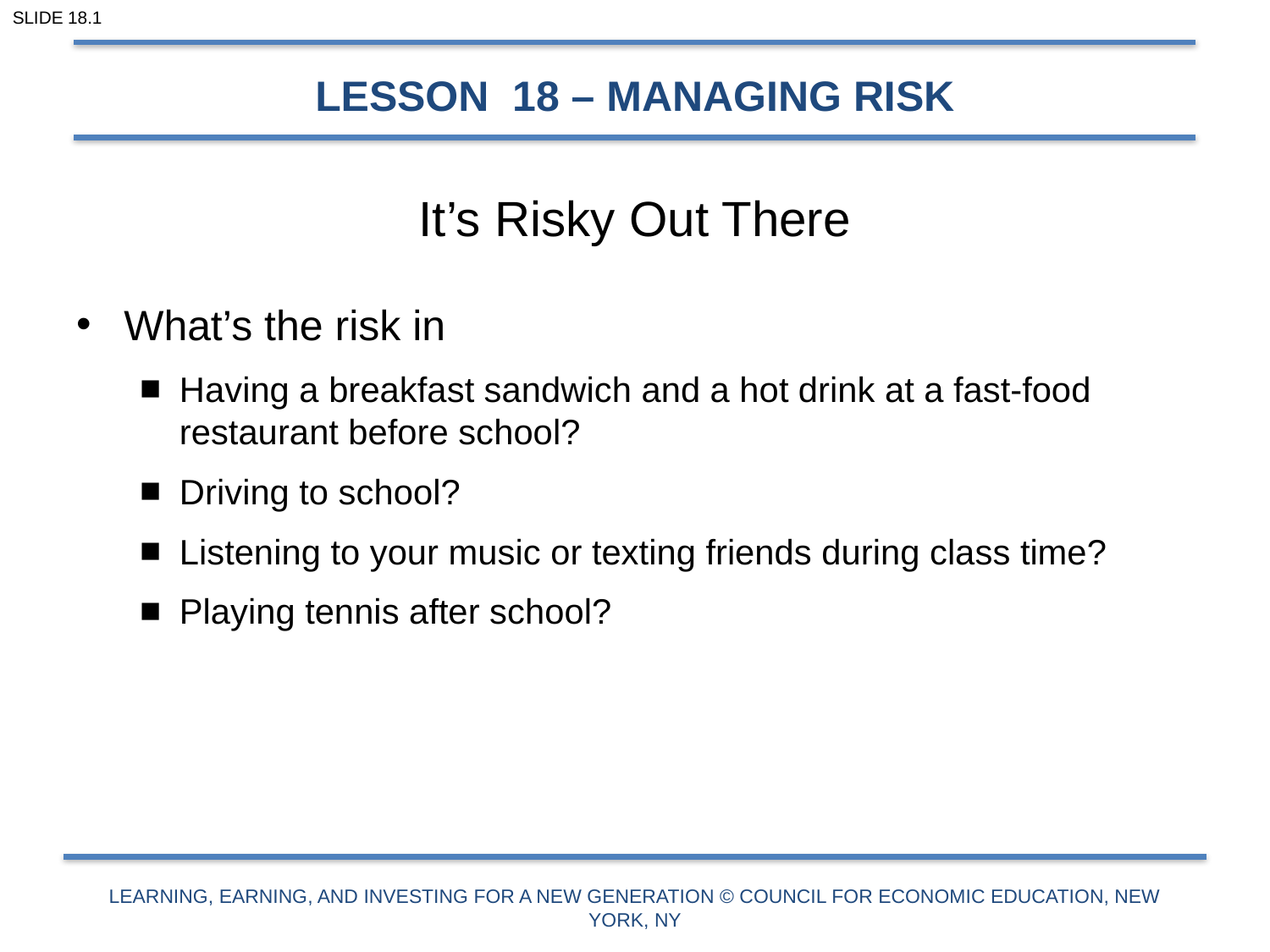

Slide 18.1
Lesson  18 – Managing Risk
# It’s Risky Out There
What’s the risk in
Having a breakfast sandwich and a hot drink at a fast-food restaurant before school?
Driving to school?
Listening to your music or texting friends during class time?
Playing tennis after school?